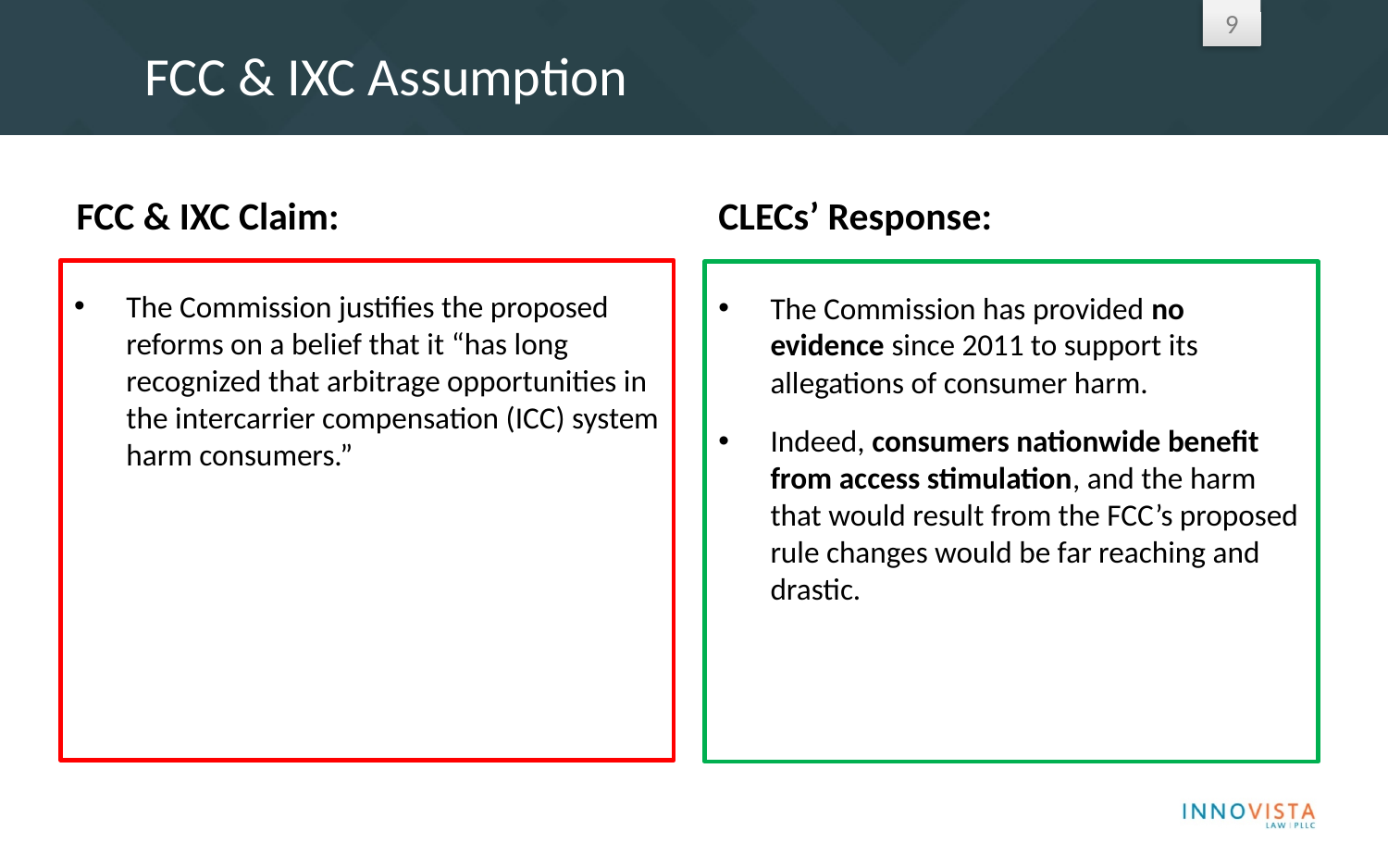

# FCC & IXC Assumption
FCC & IXC Claim:
CLECs’ Response:

The Commission justifies the proposed reforms on a belief that it “has long recognized that arbitrage opportunities in the intercarrier compensation (ICC) system harm consumers.”

The Commission has provided no evidence since 2011 to support its allegations of consumer harm.

Indeed, consumers nationwide benefit from access stimulation, and the harm that would result from the FCC’s proposed rule changes would be far reaching and drastic.